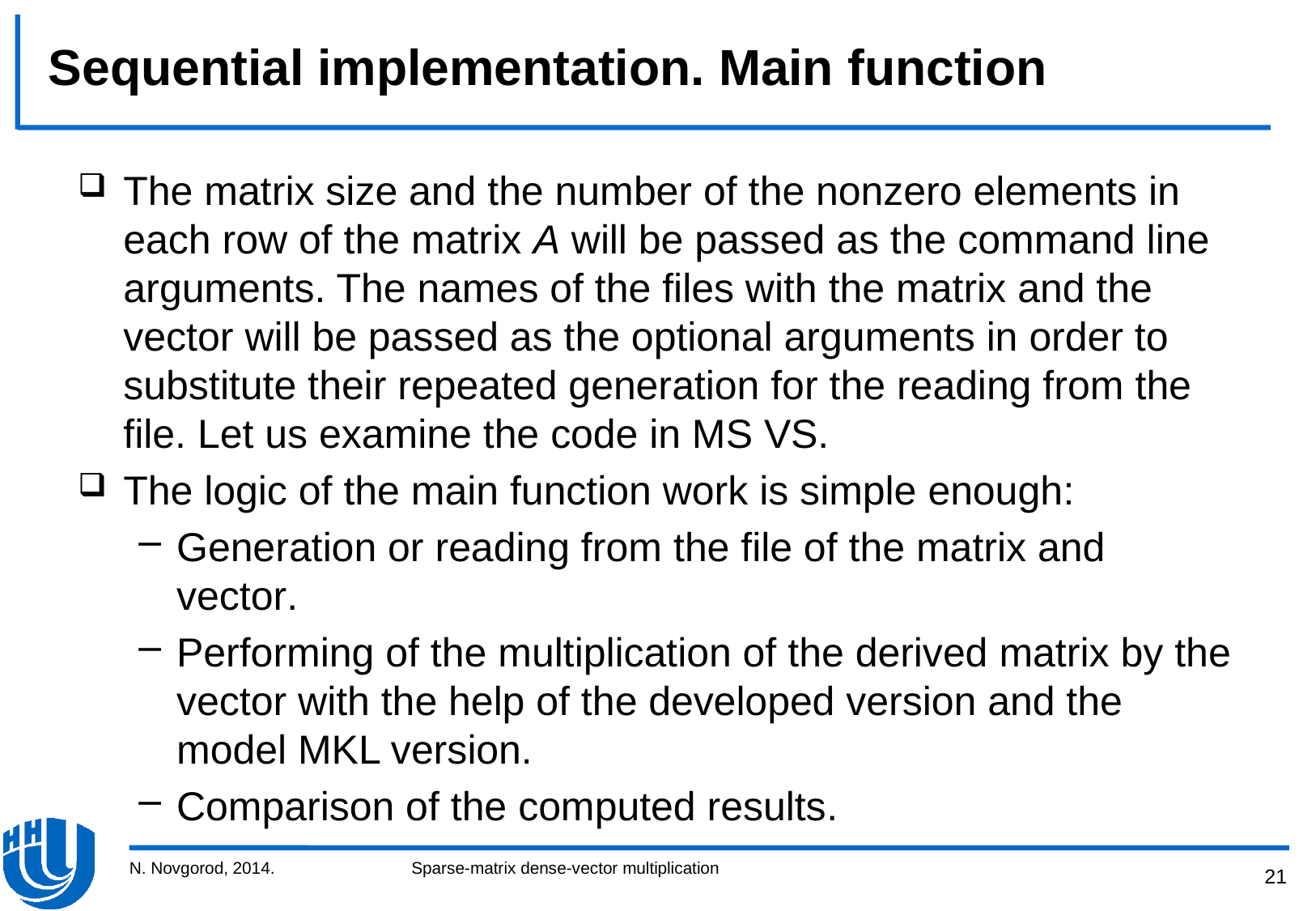

# Sequential implementation. Main function
The matrix size and the number of the nonzero elements in each row of the matrix A will be passed as the command line arguments. The names of the files with the matrix and the vector will be passed as the optional arguments in order to substitute their repeated generation for the reading from the file. Let us examine the code in MS VS.
The logic of the main function work is simple enough:
Generation or reading from the file of the matrix and vector.
Performing of the multiplication of the derived matrix by the vector with the help of the developed version and the model MKL version.
Comparison of the computed results.
N. Novgorod, 2014.
Sparse-matrix dense-vector multiplication